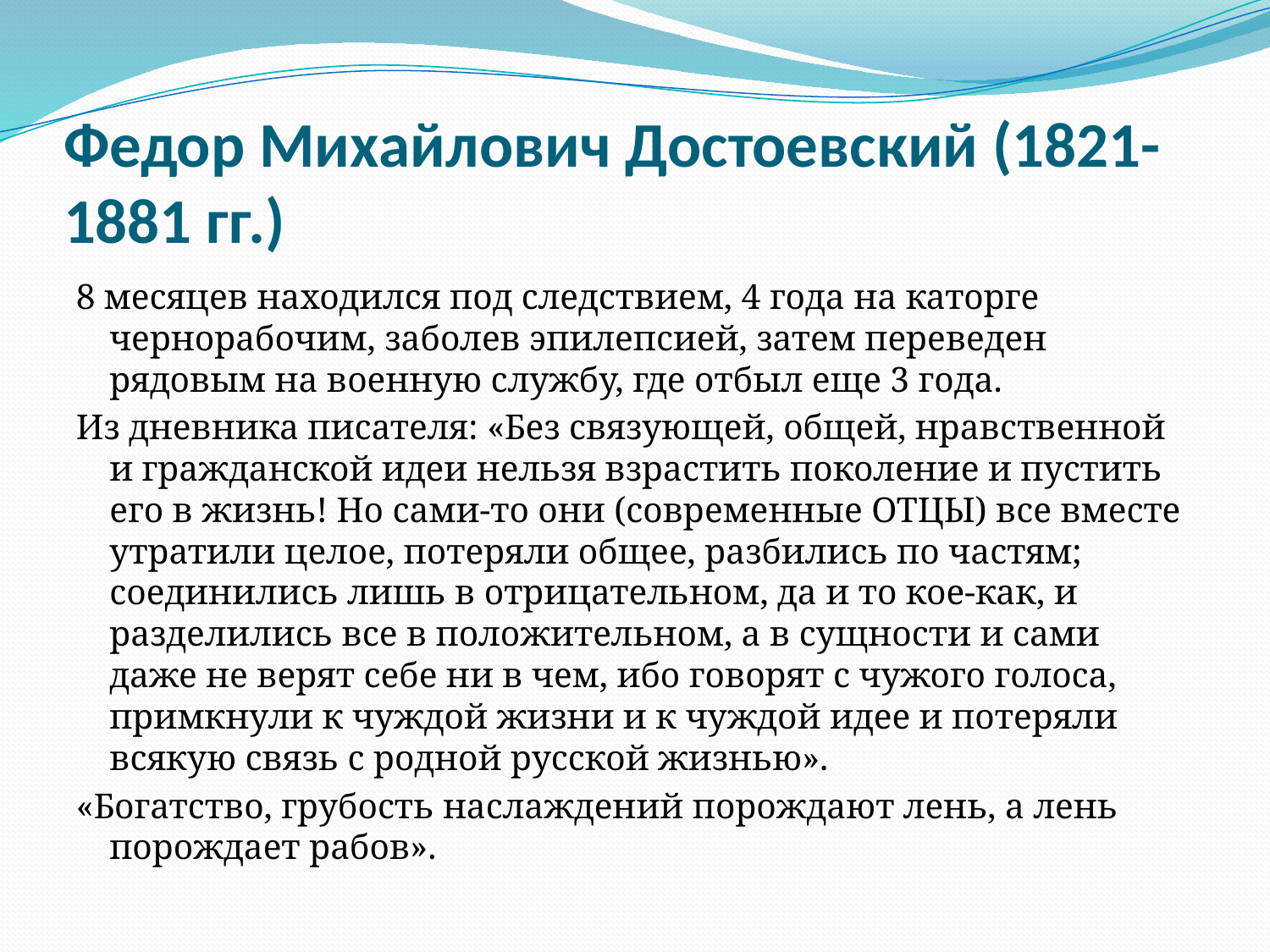

# Федор Михайлович Достоевский (1821-1881 гг.)
8 месяцев находился под следствием, 4 года на каторге чернорабочим, заболев эпилепсией, затем переведен рядовым на военную службу, где отбыл еще 3 года.
Из дневника писателя: «Без связующей, общей, нравственной и гражданской идеи нельзя взрастить поколение и пустить его в жизнь! Но сами-то они (современные ОТЦЫ) все вместе утратили целое, потеряли общее, разбились по частям; соединились лишь в отрицательном, да и то кое-как, и разделились все в положительном, а в сущности и сами даже не верят себе ни в чем, ибо говорят с чужого голоса, примкнули к чуждой жизни и к чуждой идее и потеряли всякую связь с родной русской жизнью».
«Богатство, грубость наслаждений порождают лень, а лень порождает рабов».